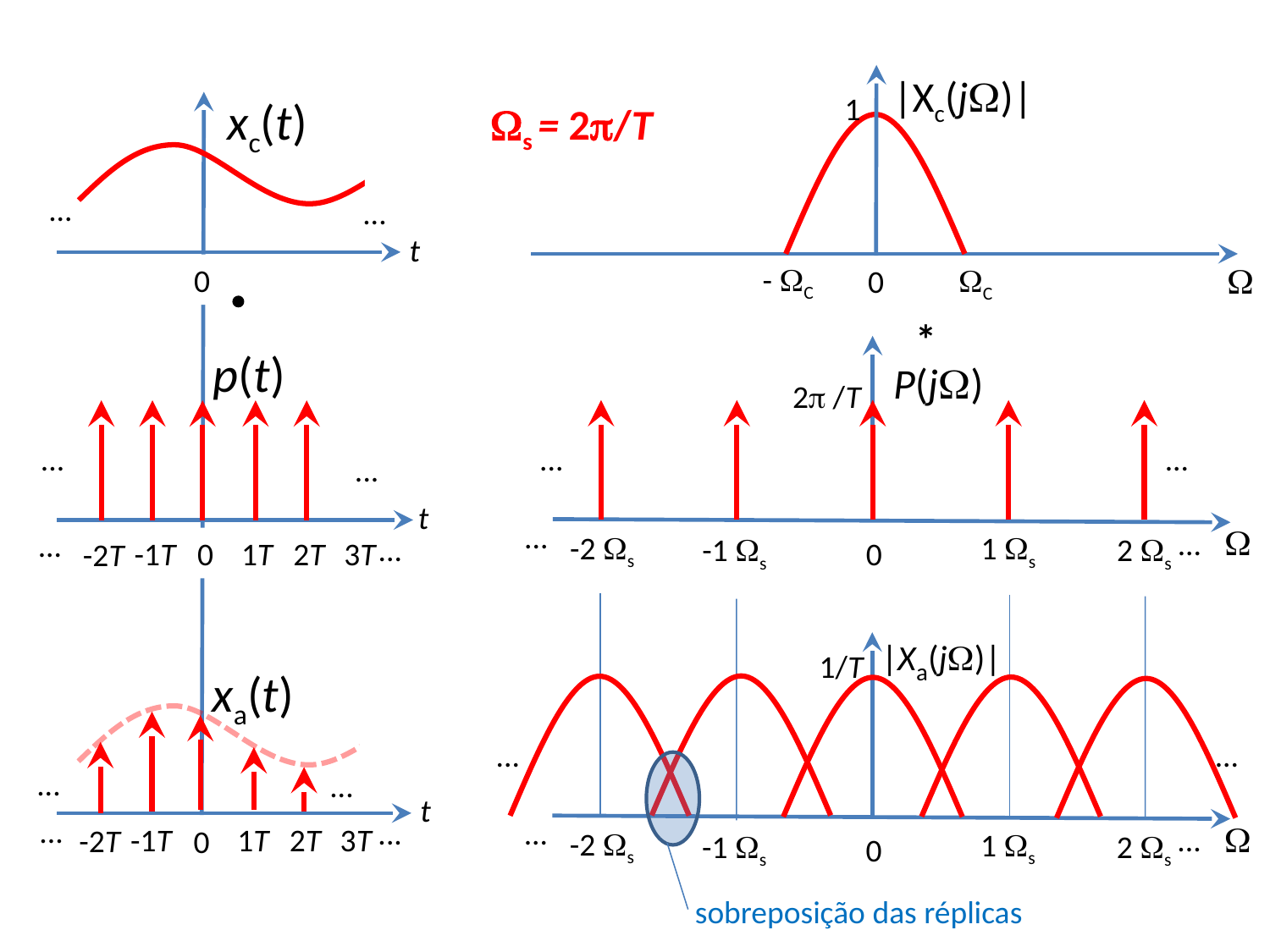

|Xc(jΩ)|
1
xc(t)
Ωs = 2π/T

...
...
t
Ω
- ΩC
0
ΩC
0
•
*
p(t)
P(jΩ)
2π /T
...
...
...
...
t
...
Ω
...
...
-2 Ωs
1 Ωs
...
-1 Ωs
2 Ωs
0
-1T
0
1T
2T
3T
-2T
|Xa(jΩ)|
1/T
xa(t)

...
...

...
...
t
...
...
...
Ω
-1T
1T
2T
3T
...
-2T
0
-2 Ωs
1 Ωs
-1 Ωs
2 Ωs
0

sobreposição das réplicas